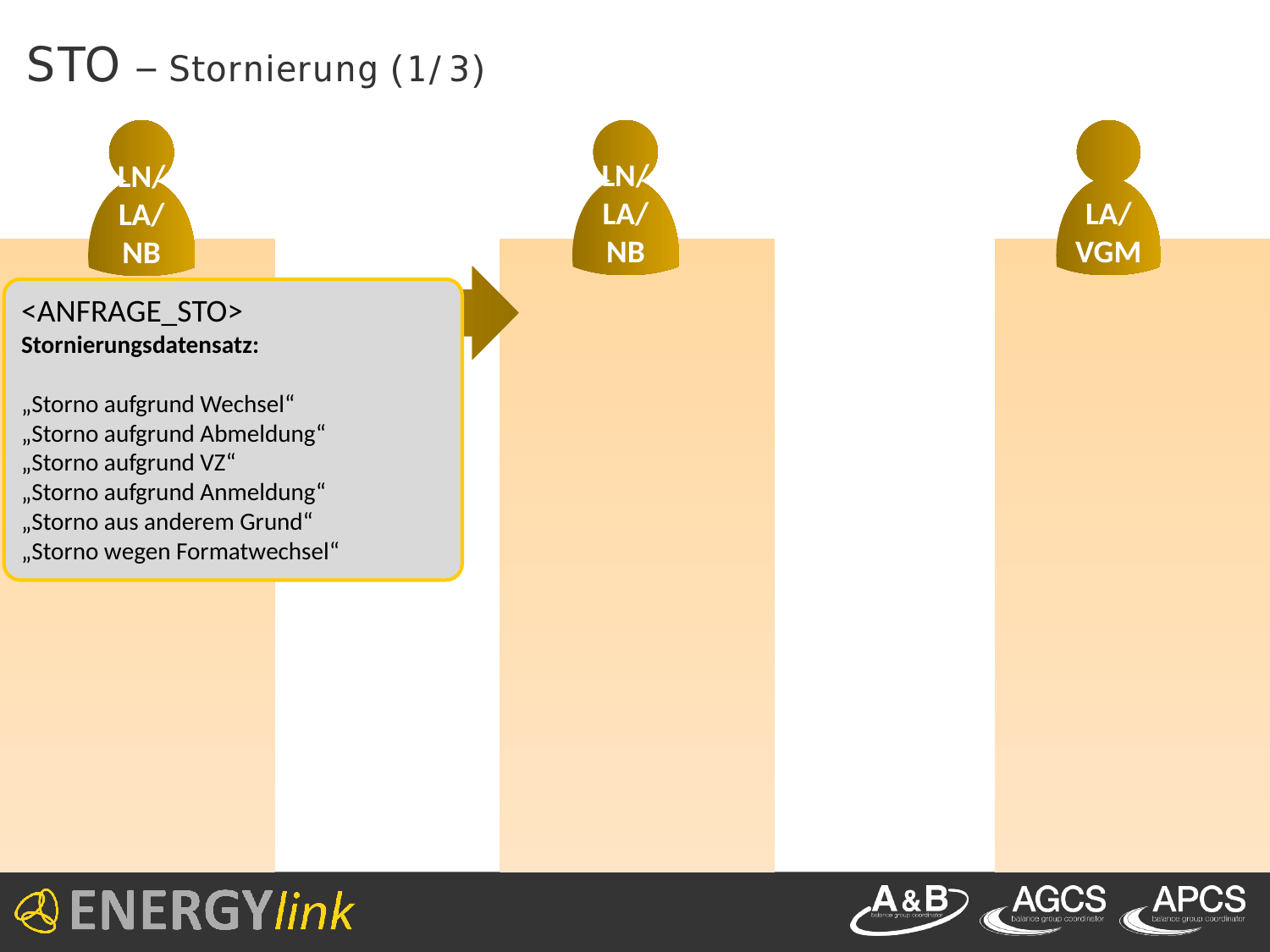

# STO – Stornierung (1/3)
LN/LA/NB
LA/
VGM
LN/LA/NB

<ANFRAGE_STO>
<ANFRAGE_STO>
Stornierungsdatensatz:

„Storno aufgrund Wechsel“
„Storno aufgrund Abmeldung“
„Storno aufgrund VZ“
„Storno aufgrund Anmeldung“
„Storno aus anderem Grund“
„Storno wegen Formatwechsel“